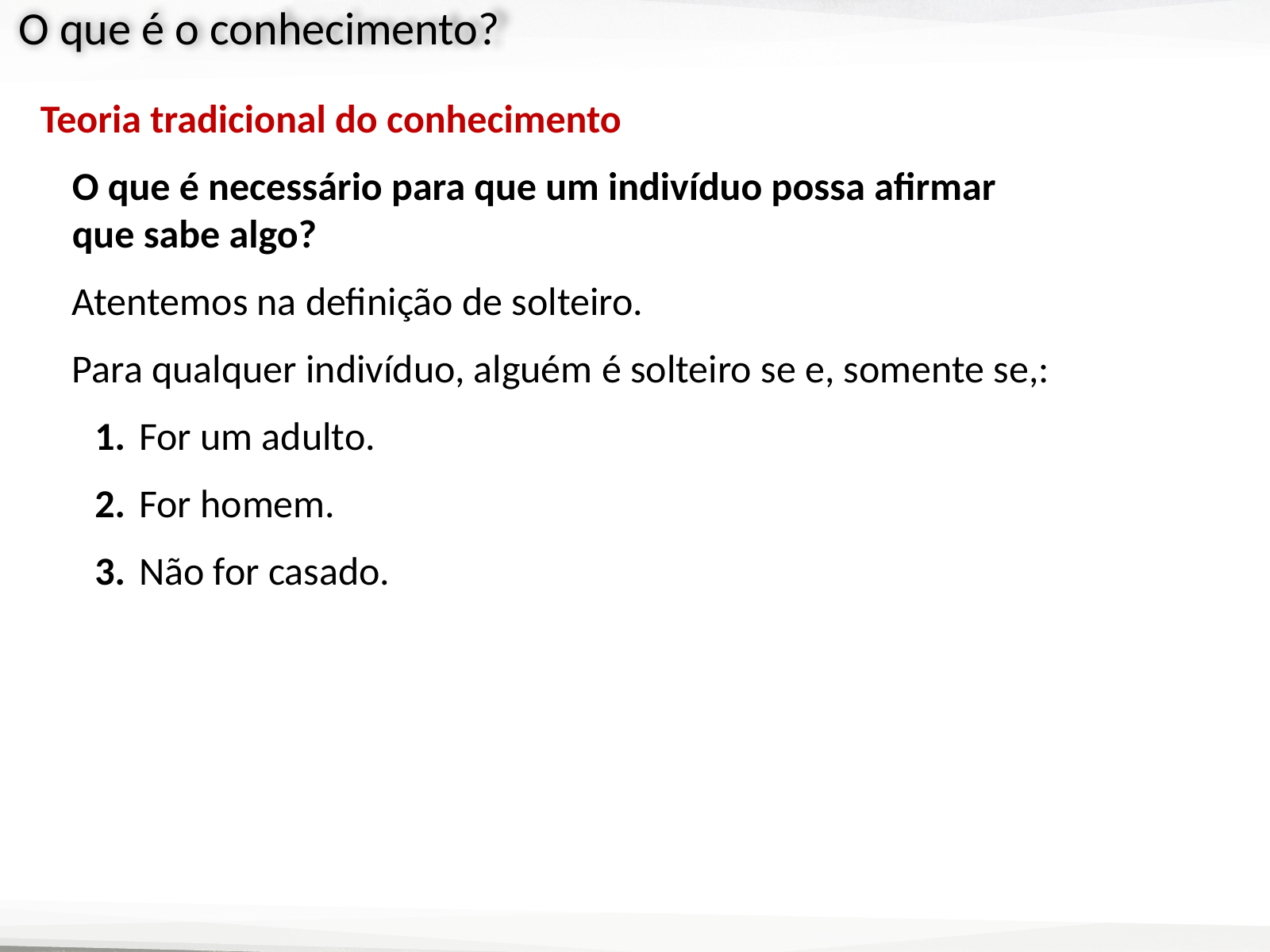

Teoria tradicional do conhecimento
O que é necessário para que um indivíduo possa afirmar que sabe algo?
Atentemos na definição de solteiro.
Para qualquer indivíduo, alguém é solteiro se e, somente se,:
 For um adulto.
 For homem.
 Não for casado.